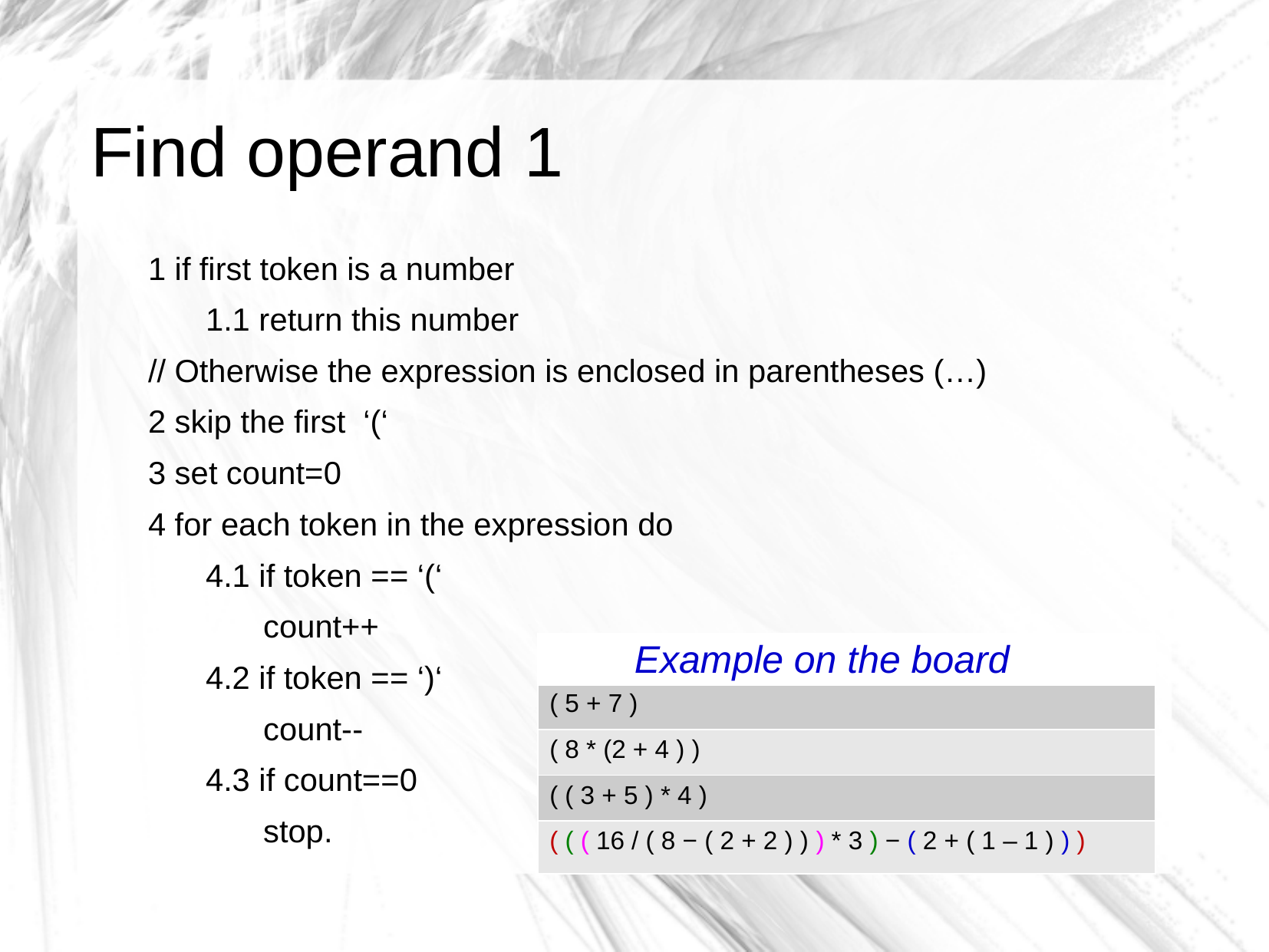

# Find operand 1
1 if first token is a number
1.1 return this number
// Otherwise the expression is enclosed in parentheses (…)
2 skip the first  ‘(‘
3 set count=0
4 for each token in the expression do
4.1 if token == ‘(‘
count++
4.2 if token == ‘)‘
count--
4.3 if count==0
stop.
Example on the board
|  |
| --- |
| ( 5 + 7 ) |
| ( 8 \* (2 + 4 ) ) |
| ( ( 3 + 5 ) \* 4 ) |
| ( ( ( 16 / ( 8 − ( 2 + 2 ) ) ) \* 3 ) − ( 2 + ( 1 – 1 ) ) ) |